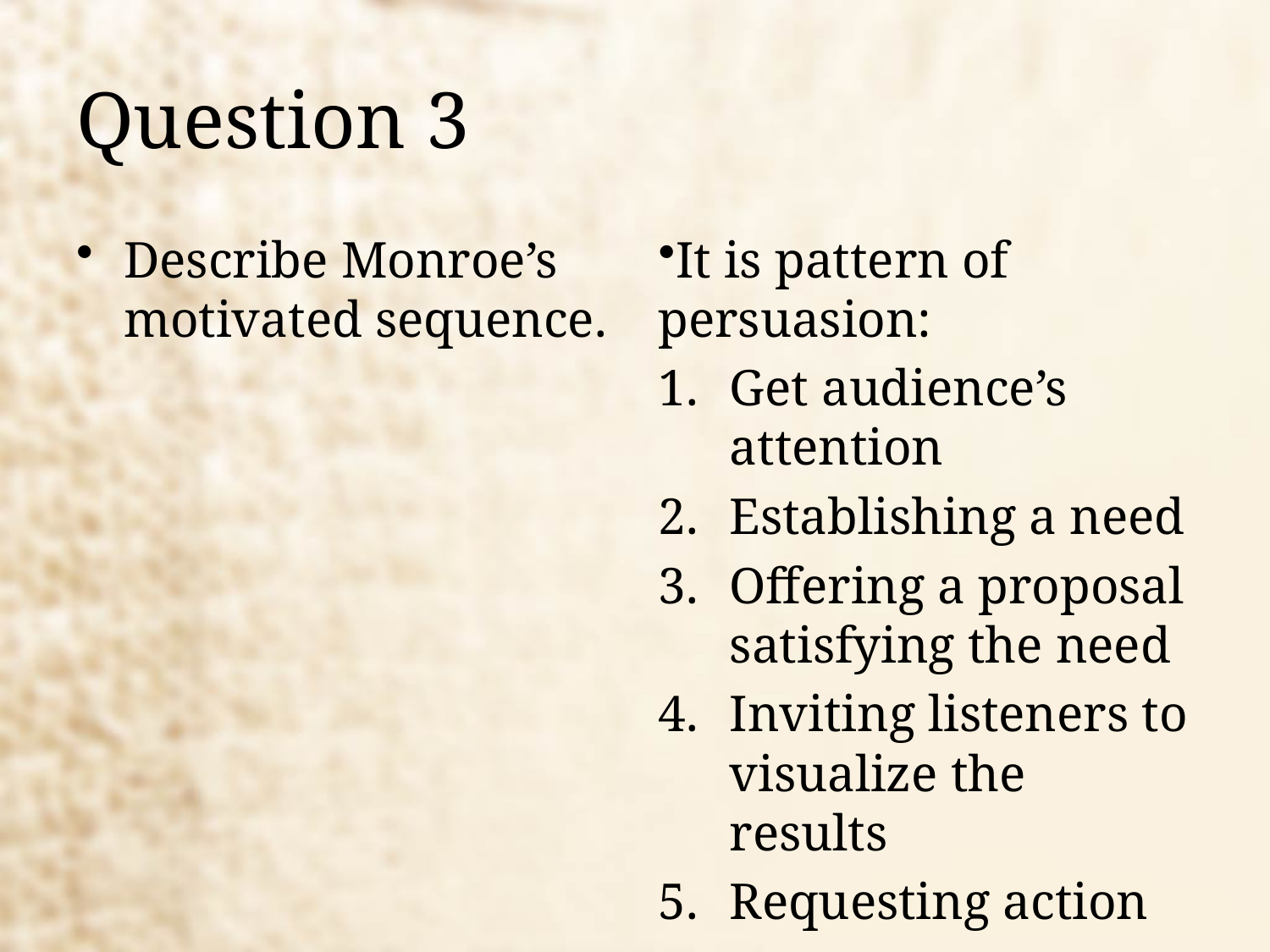

# Question 3
Describe Monroe’s motivated sequence.

It is pattern of persuasion:
Get audience’s attention
Establishing a need
Offering a proposal satisfying the need
Inviting listeners to visualize the results
Requesting action